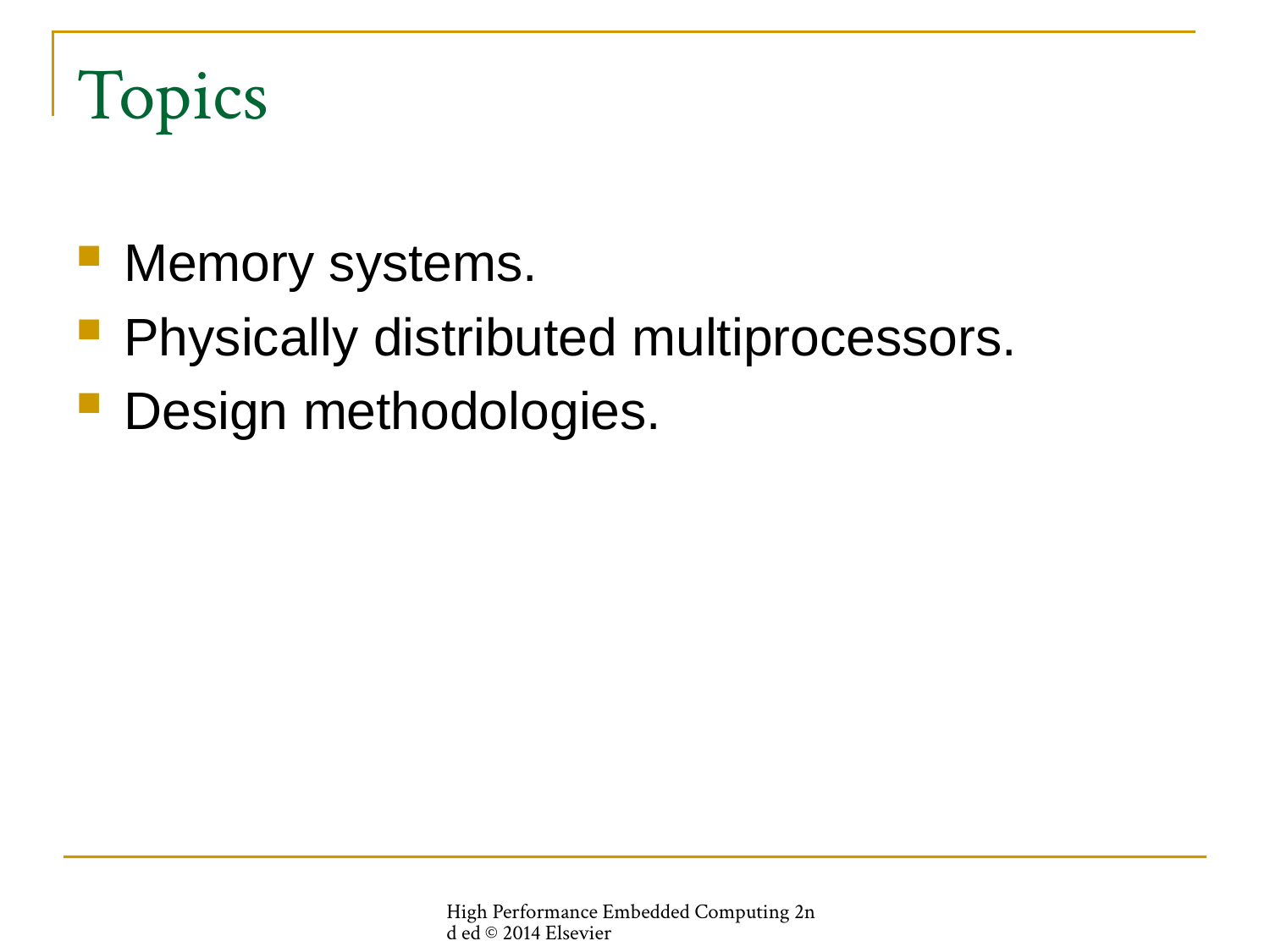

# Topics
Memory systems.
Physically distributed multiprocessors.
Design methodologies.
High Performance Embedded Computing 2nd ed © 2014 Elsevier